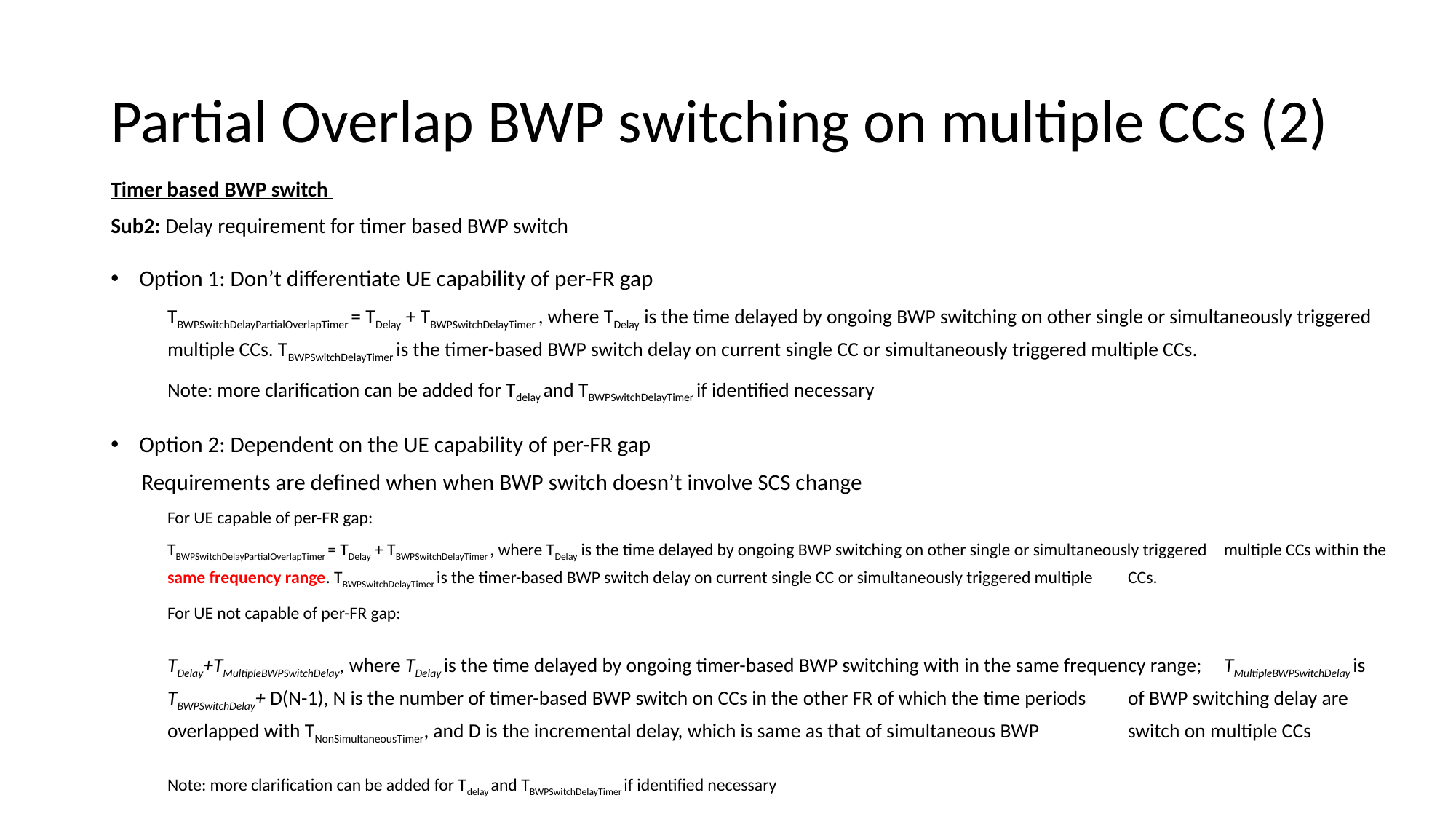

# Partial Overlap BWP switching on multiple CCs (2)
Timer based BWP switch
Sub2: Delay requirement for timer based BWP switch
Option 1: Don’t differentiate UE capability of per-FR gap
TBWPSwitchDelayPartialOverlapTimer = TDelay + TBWPSwitchDelayTimer , where TDelay is the time delayed by ongoing BWP switching on other single or simultaneously triggered multiple CCs. TBWPSwitchDelayTimer is the timer-based BWP switch delay on current single CC or simultaneously triggered multiple CCs.
Note: more clarification can be added for Tdelay and TBWPSwitchDelayTimer if identified necessary
Option 2: Dependent on the UE capability of per-FR gap
      Requirements are defined when when BWP switch doesn’t involve SCS change
For UE capable of per-FR gap:
	TBWPSwitchDelayPartialOverlapTimer = TDelay + TBWPSwitchDelayTimer , where TDelay is the time delayed by ongoing BWP switching on other single or simultaneously triggered 	multiple CCs within the same frequency range. TBWPSwitchDelayTimer is the timer-based BWP switch delay on current single CC or simultaneously triggered multiple 	CCs.
For UE not capable of per-FR gap:
	TDelay+TMultipleBWPSwitchDelay, where TDelay is the time delayed by ongoing timer-based BWP switching with in the same frequency range; 	TMultipleBWPSwitchDelay is TBWPSwitchDelay+ D(N-1), N is the number of timer-based BWP switch on CCs in the other FR of which the time periods 	of BWP switching delay are overlapped with TNonSimultaneousTimer, and D is the incremental delay, which is same as that of simultaneous BWP 	switch on multiple CCs
Note: more clarification can be added for Tdelay and TBWPSwitchDelayTimer if identified necessary